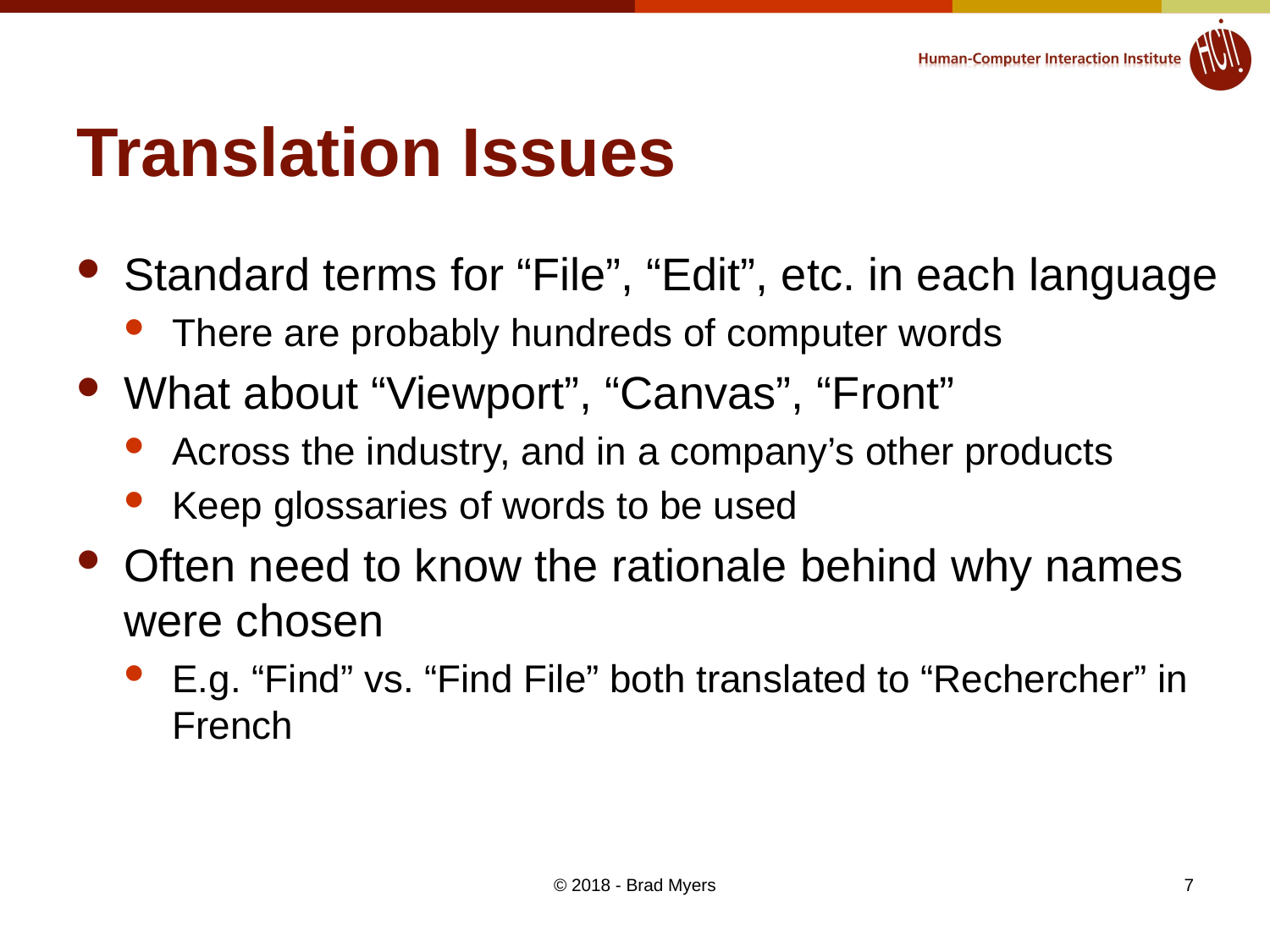

# Translation Issues
Standard terms for “File”, “Edit”, etc. in each language
There are probably hundreds of computer words
What about “Viewport”, “Canvas”, “Front”
Across the industry, and in a company’s other products
Keep glossaries of words to be used
Often need to know the rationale behind why names were chosen
E.g. “Find” vs. “Find File” both translated to “Rechercher” in French
© 2018 - Brad Myers
7